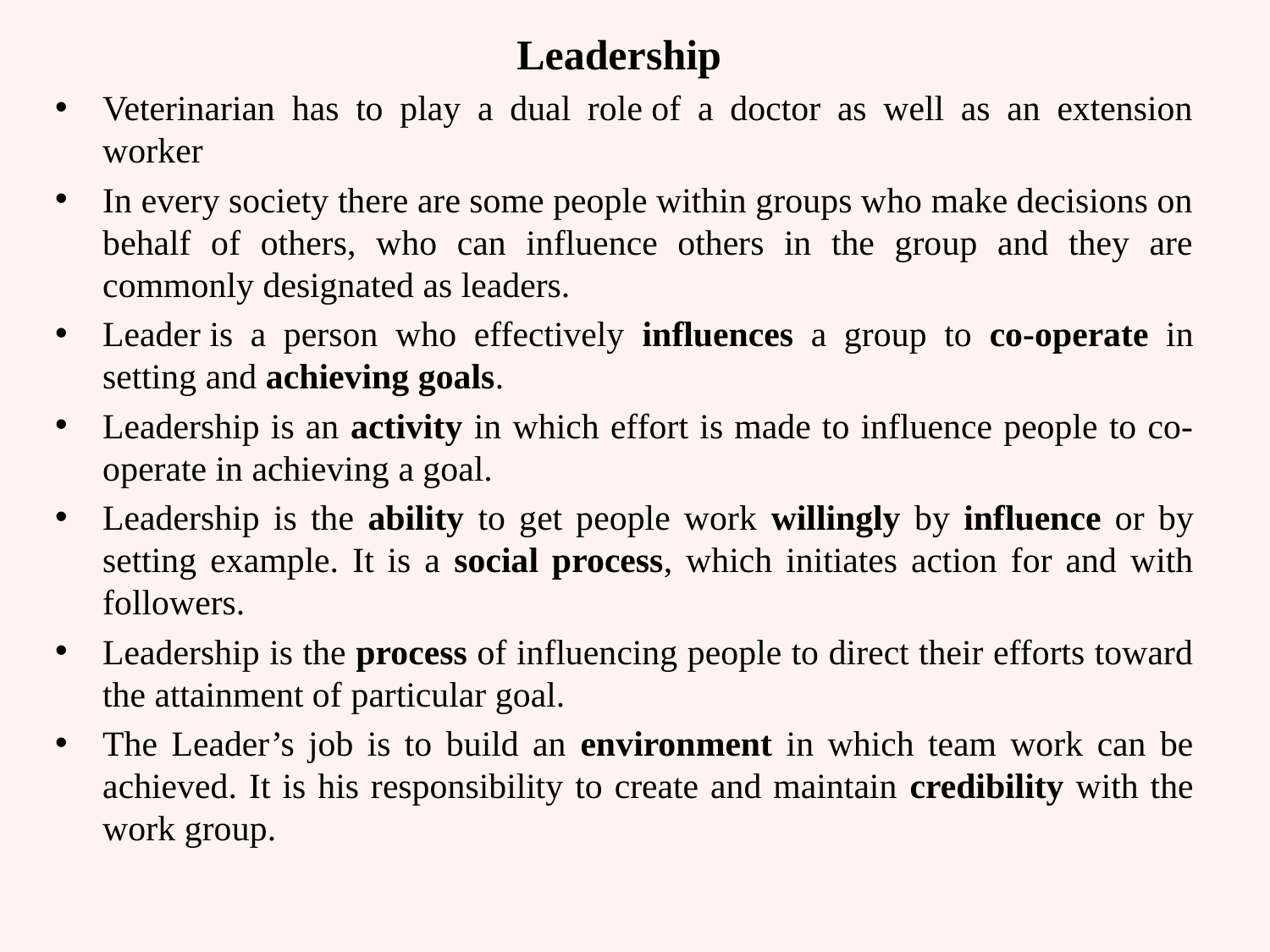

Leadership
Veterinarian has to play a dual role of a doctor as well as an extension worker
In every society there are some people within groups who make decisions on behalf of others, who can influence others in the group and they are commonly designated as leaders.
Leader is a person who effectively influences a group to co-operate in setting and achieving goals.
Leadership is an activity in which effort is made to influence people to co-operate in achieving a goal.
Leadership is the ability to get people work willingly by influence or by setting example. It is a social process, which initiates action for and with followers.
Leadership is the process of influencing people to direct their efforts toward the attainment of particular goal.
The Leader’s job is to build an environment in which team work can be achieved. It is his responsibility to create and maintain credibility with the work group.